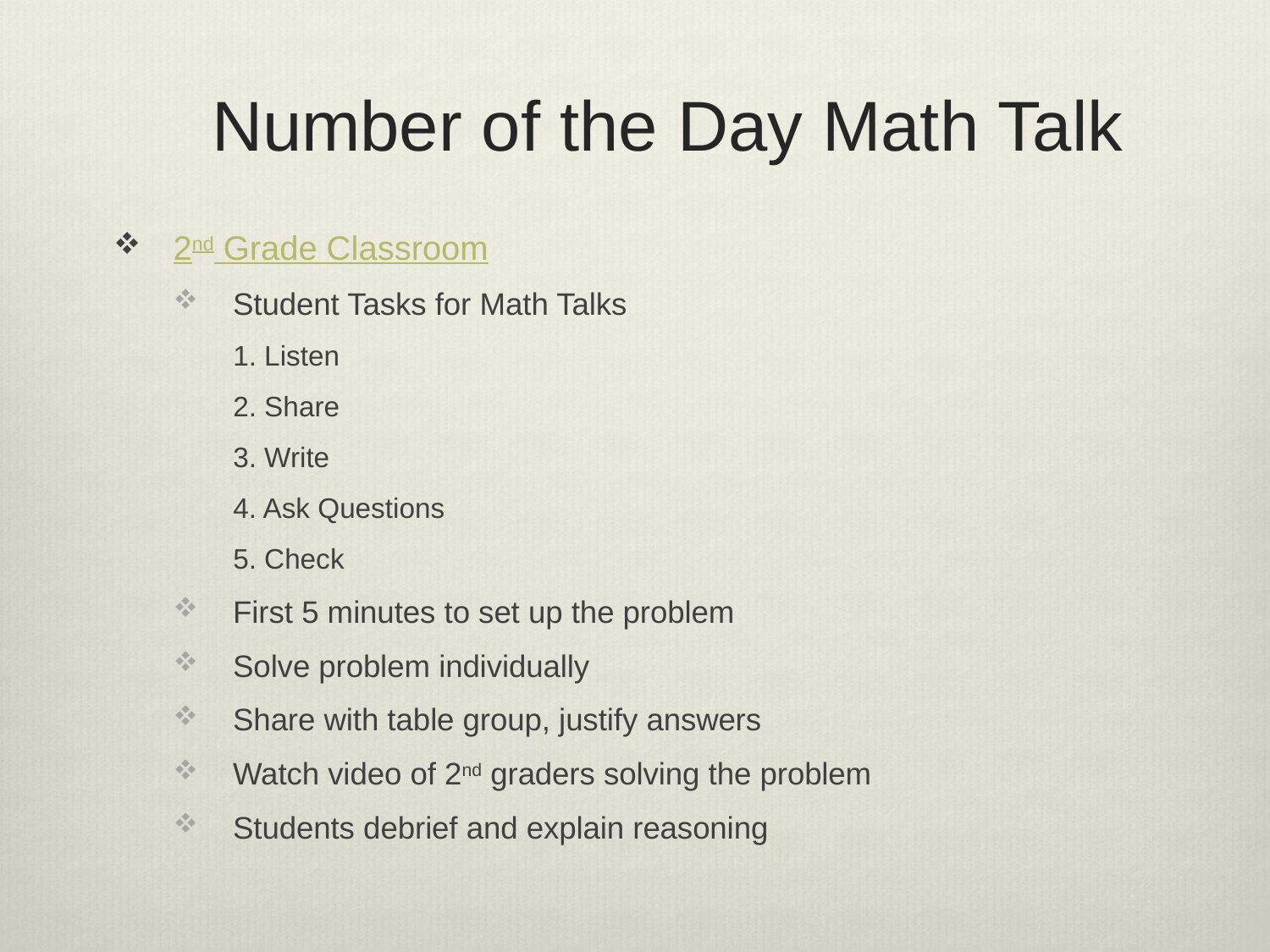

# Number of the Day Math Talk
2nd Grade Classroom
Student Tasks for Math Talks
1. Listen
2. Share
3. Write
4. Ask Questions
5. Check
First 5 minutes to set up the problem
Solve problem individually
Share with table group, justify answers
Watch video of 2nd graders solving the problem
Students debrief and explain reasoning